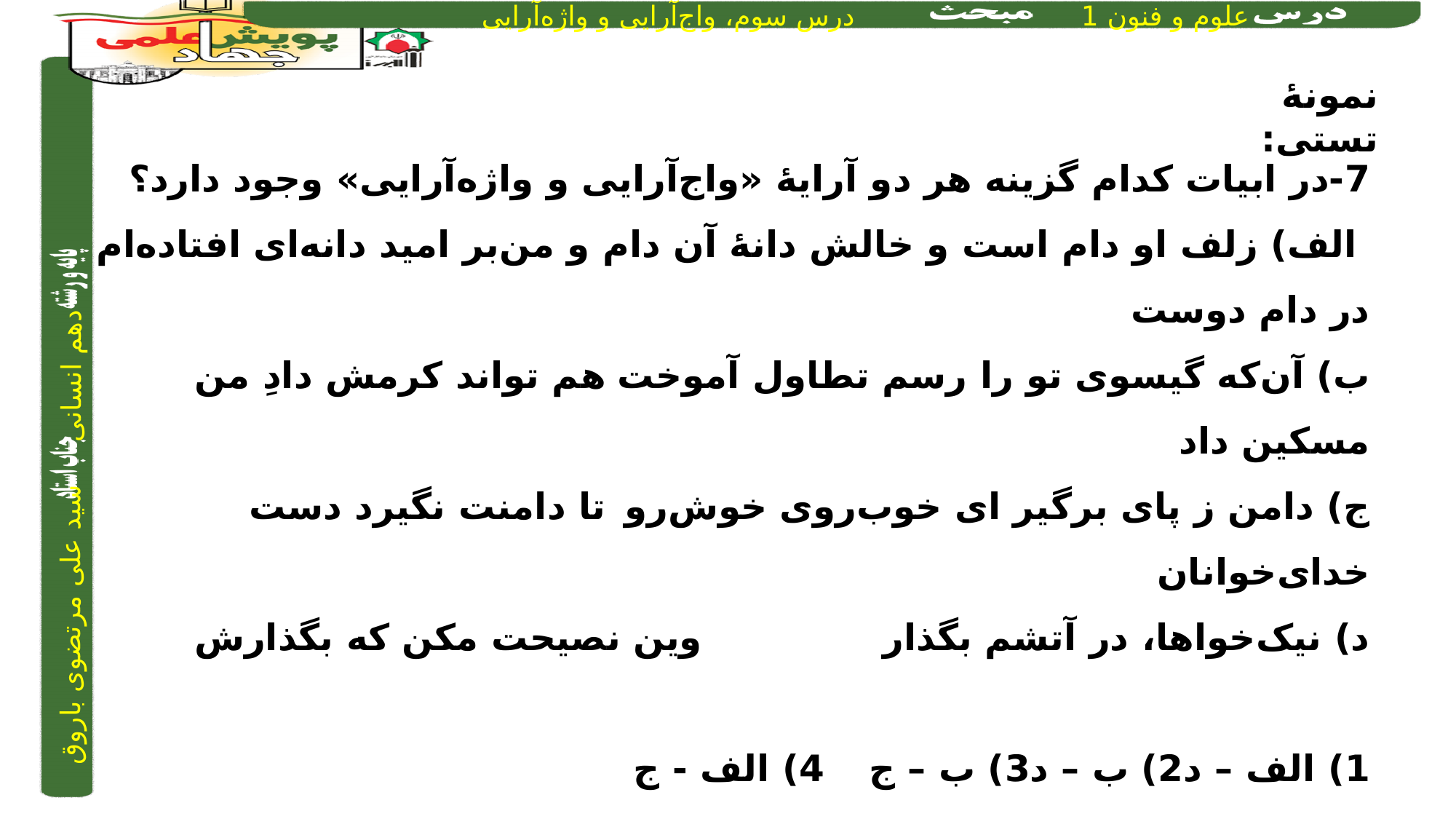

نمونۀ تستی:
7-در ابیات کدام گزینه هر دو آرایۀ «واج‌آرایی و واژه‌آرایی» وجود دارد؟
 الف) زلف او دام است و خالش دانۀ آن دام و من	بر امید دانه‌ای افتاده‌ام در دام دوست
ب) آن‌که گیسوی تو را رسم تطاول آموخت		هم تواند کرمش دادِ من مسکین داد
ج) دامن ز پای برگیر ای خوب‌روی خوش‌رو		تا دامنت نگیرد دست خدای‌خوانان
د) نیک‌خواها، در آتشم بگذار 			 وین نصیحت مکن که بگذارش

1) الف – د	2) ب – د	3) ب – ج		4) الف - ج

4